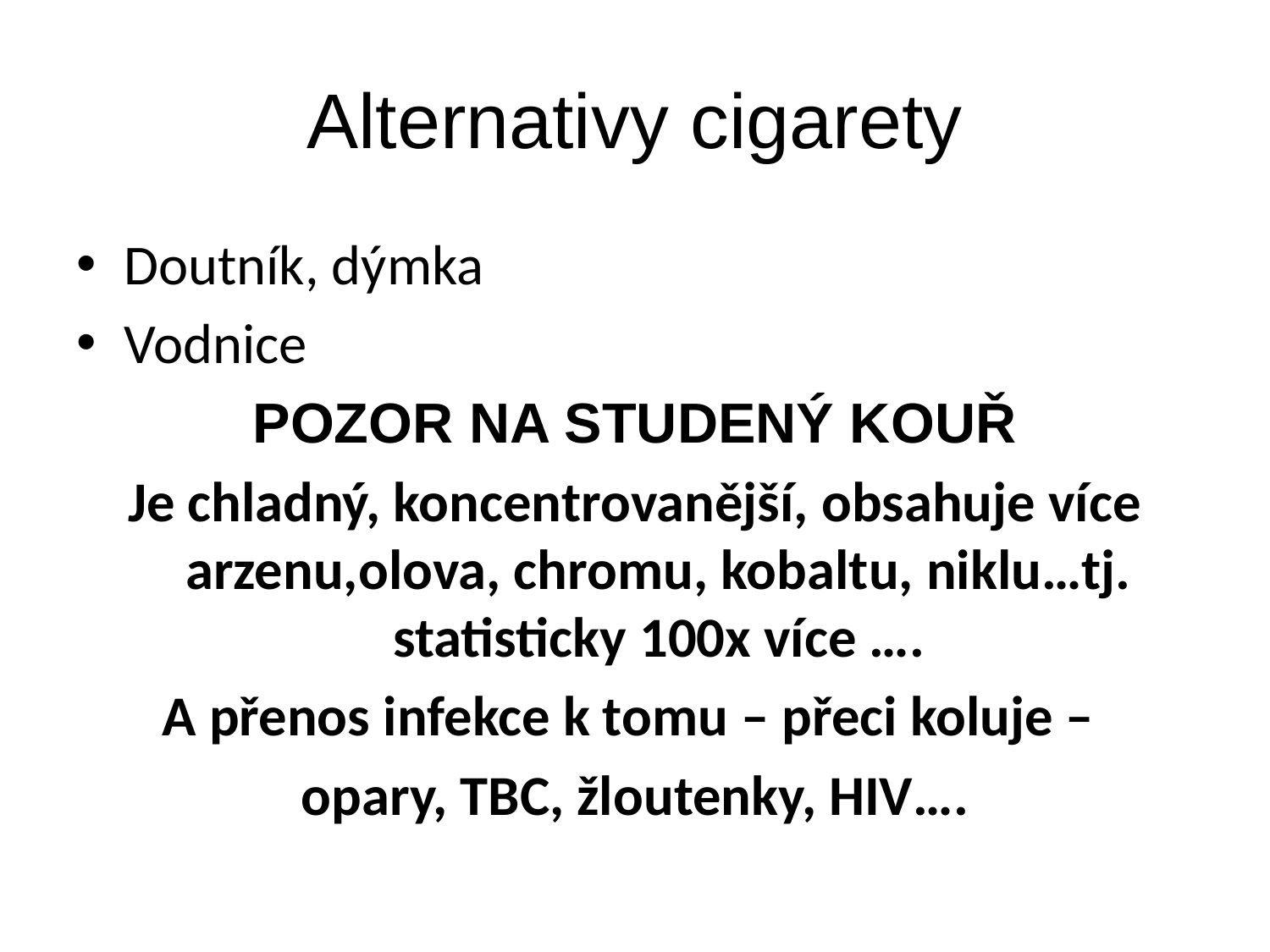

# Alternativy cigarety
Doutník, dýmka
Vodnice
POZOR NA STUDENÝ KOUŘ
Je chladný, koncentrovanější, obsahuje více arzenu,olova, chromu, kobaltu, niklu…tj. statisticky 100x více ….
A přenos infekce k tomu – přeci koluje –
opary, TBC, žloutenky, HIV….